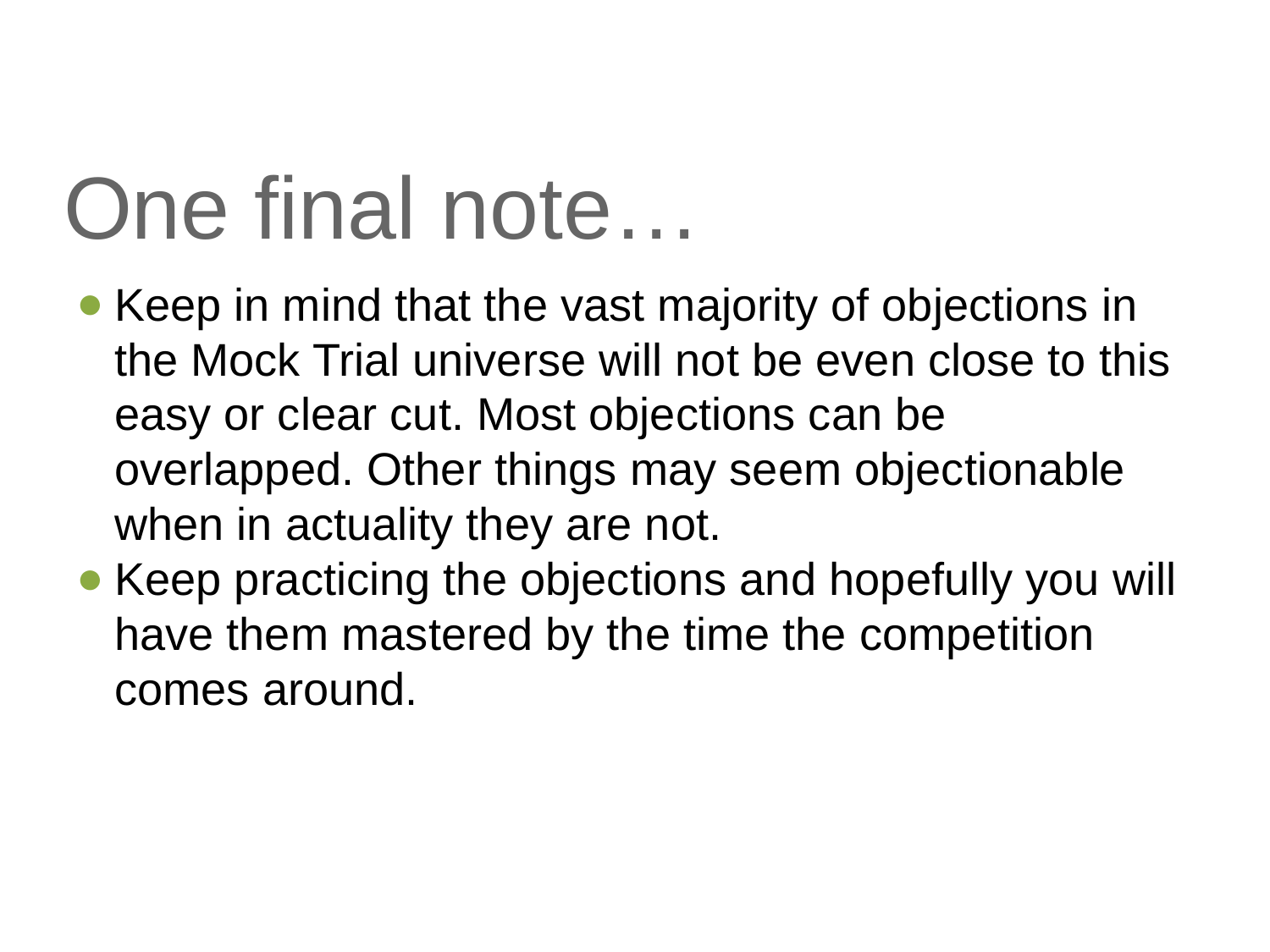

# One final note…
Keep in mind that the vast majority of objections in the Mock Trial universe will not be even close to this easy or clear cut. Most objections can be overlapped. Other things may seem objectionable when in actuality they are not.
Keep practicing the objections and hopefully you will have them mastered by the time the competition comes around.